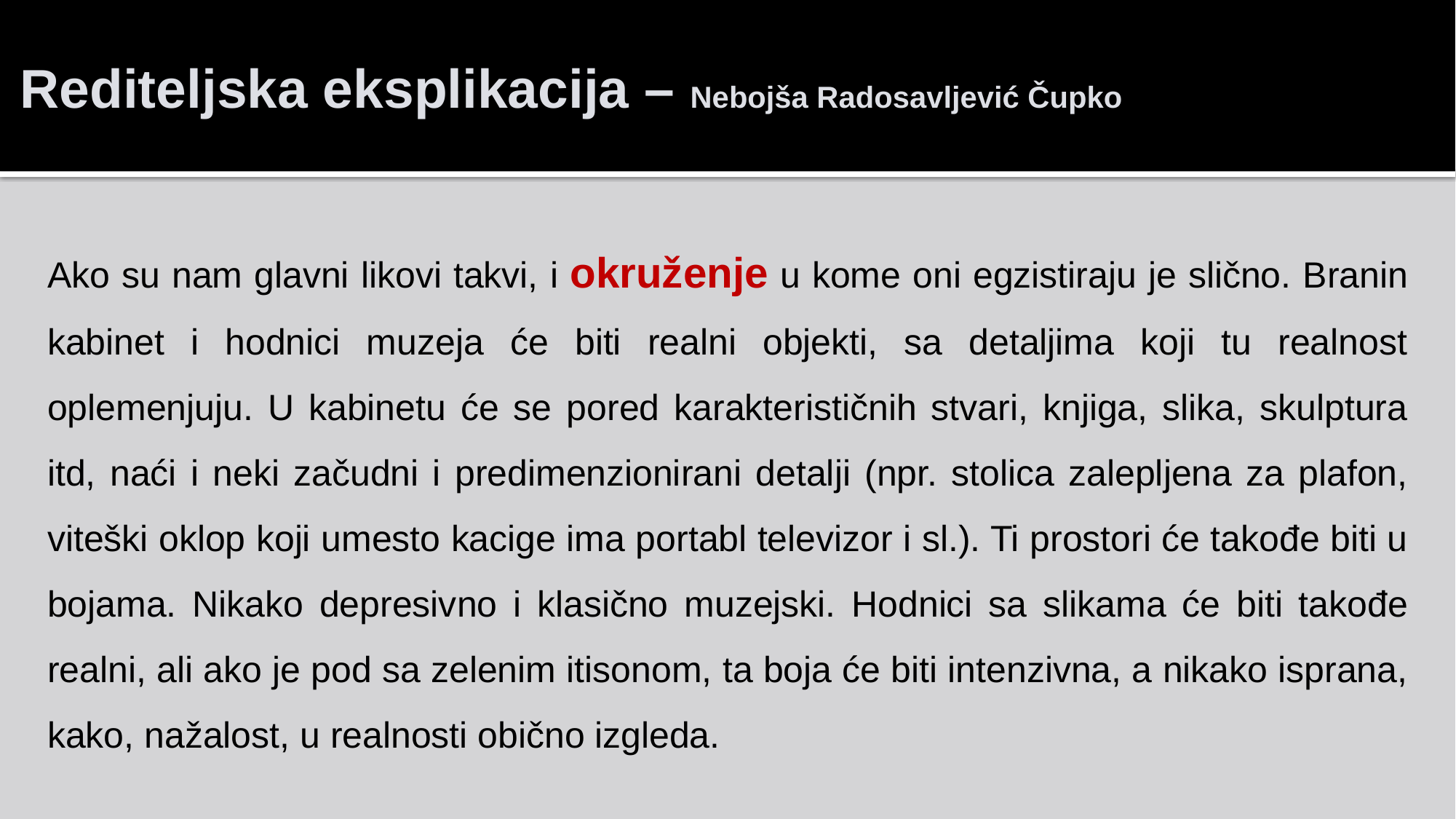

Rediteljska eksplikacija – Nebojša Radosavljević Čupko

Ako su nam glavni likovi takvi, i okruženje u kome oni egzistiraju je slično. Branin kabinet i hodnici muzeja će biti realni objekti, sa detaljima koji tu realnost oplemenjuju. U kabinetu će se pored karakterističnih stvari, knjiga, slika, skulptura itd, naći i neki začudni i predimenzionirani detalji (npr. stolica zalepljena za plafon, viteški oklop koji umesto kacige ima portabl televizor i sl.). Ti prostori će takođe biti u bojama. Nikako depresivno i klasično muzejski. Hodnici sa slikama će biti takođe realni, ali ako je pod sa zelenim itisonom, ta boja će biti intenzivna, a nikako isprana, kako, nažalost, u realnosti obično izgleda.